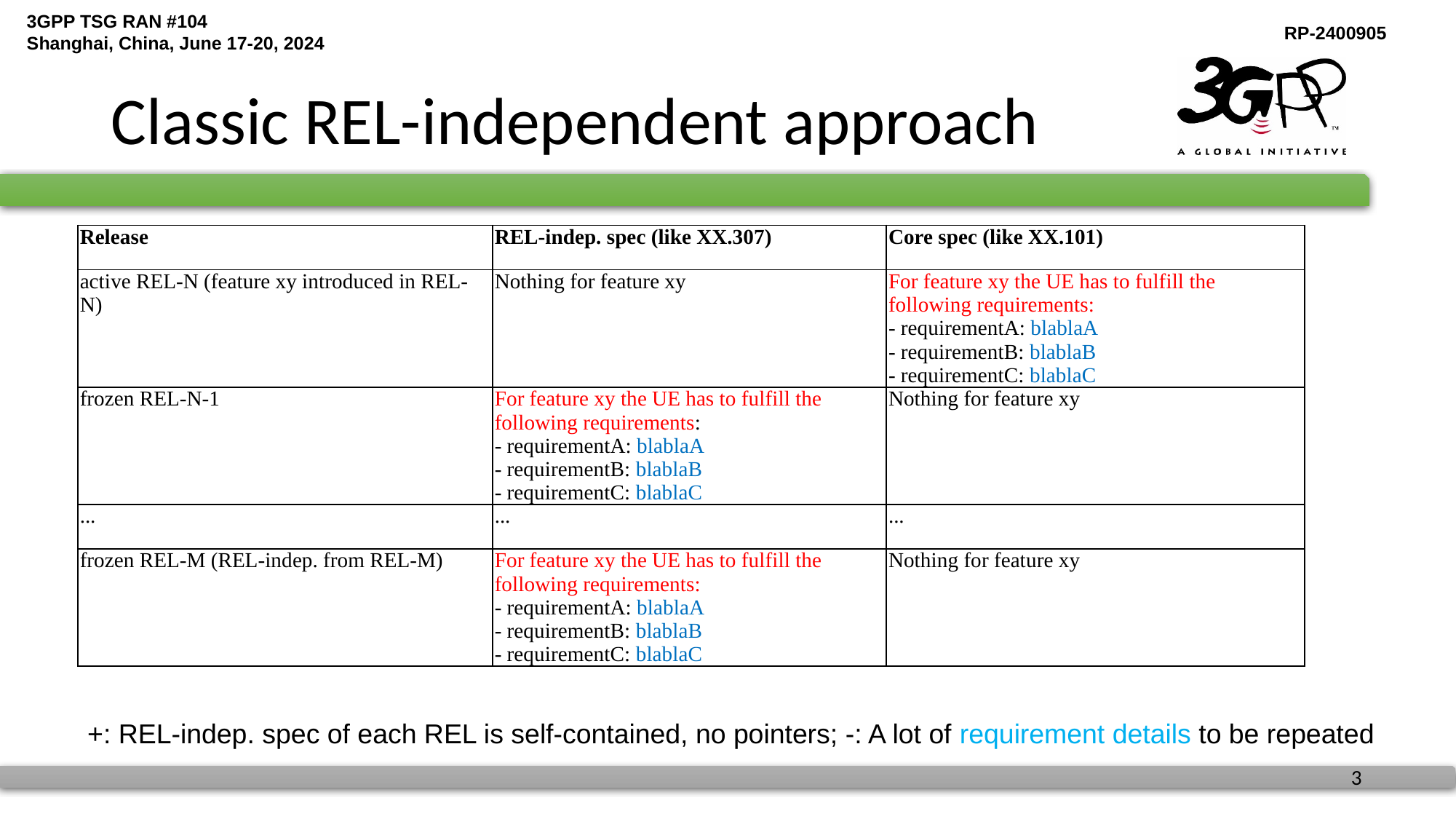

# Classic REL-independent approach
| Release | REL-indep. spec (like XX.307) | Core spec (like XX.101) |
| --- | --- | --- |
| active REL-N (feature xy introduced in REL-N) | Nothing for feature xy | For feature xy the UE has to fulfill the following requirements: - requirementA: blablaA - requirementB: blablaB - requirementC: blablaC |
| frozen REL-N-1 | For feature xy the UE has to fulfill the following requirements: - requirementA: blablaA - requirementB: blablaB - requirementC: blablaC | Nothing for feature xy |
| ... | ... | ... |
| frozen REL-M (REL-indep. from REL-M) | For feature xy the UE has to fulfill the following requirements: - requirementA: blablaA - requirementB: blablaB - requirementC: blablaC | Nothing for feature xy |
+: REL-indep. spec of each REL is self-contained, no pointers; -: A lot of requirement details to be repeated